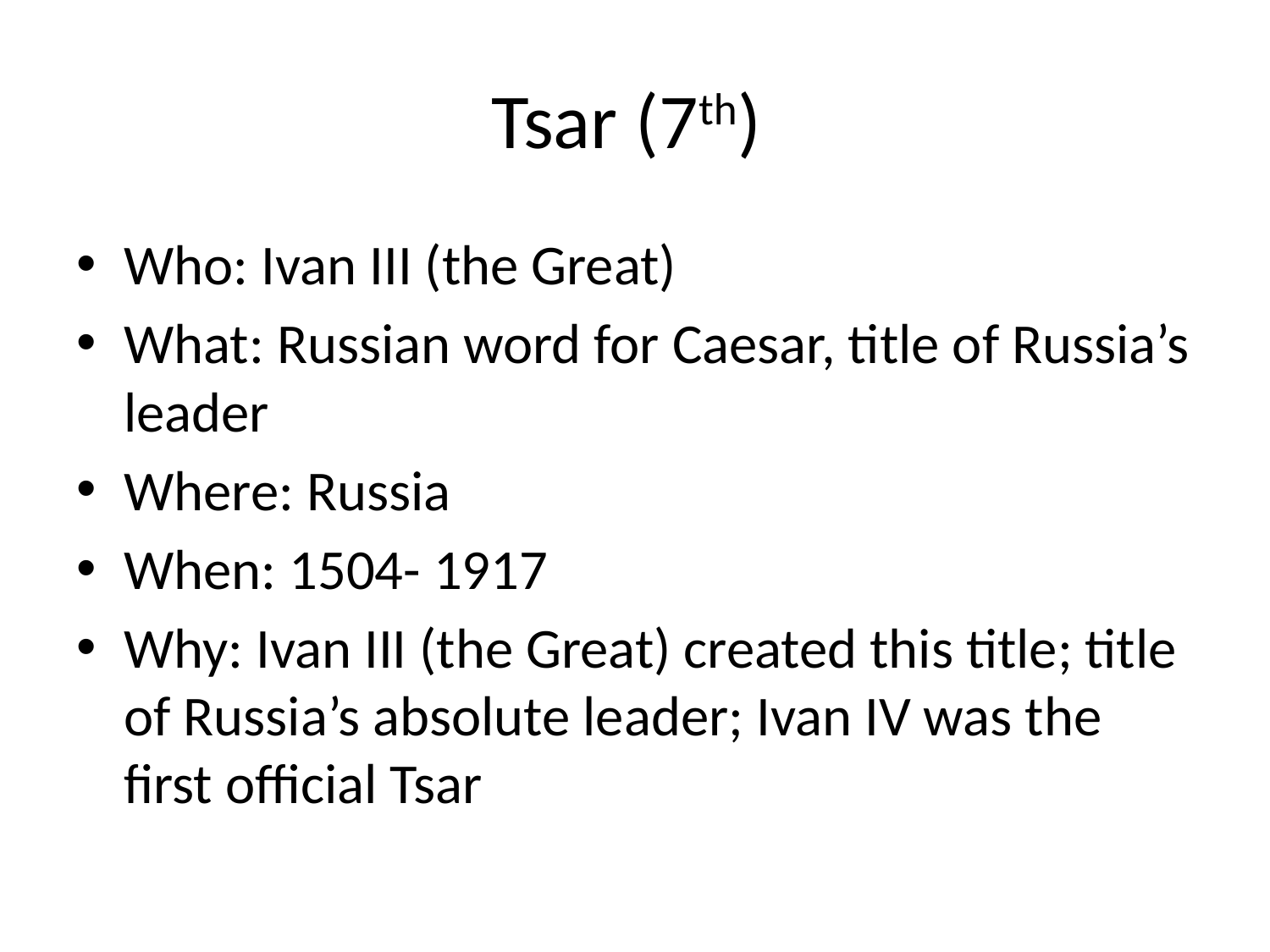

# Tsar (7th)
Who: Ivan III (the Great)
What: Russian word for Caesar, title of Russia’s leader
Where: Russia
When: 1504- 1917
Why: Ivan III (the Great) created this title; title of Russia’s absolute leader; Ivan IV was the first official Tsar